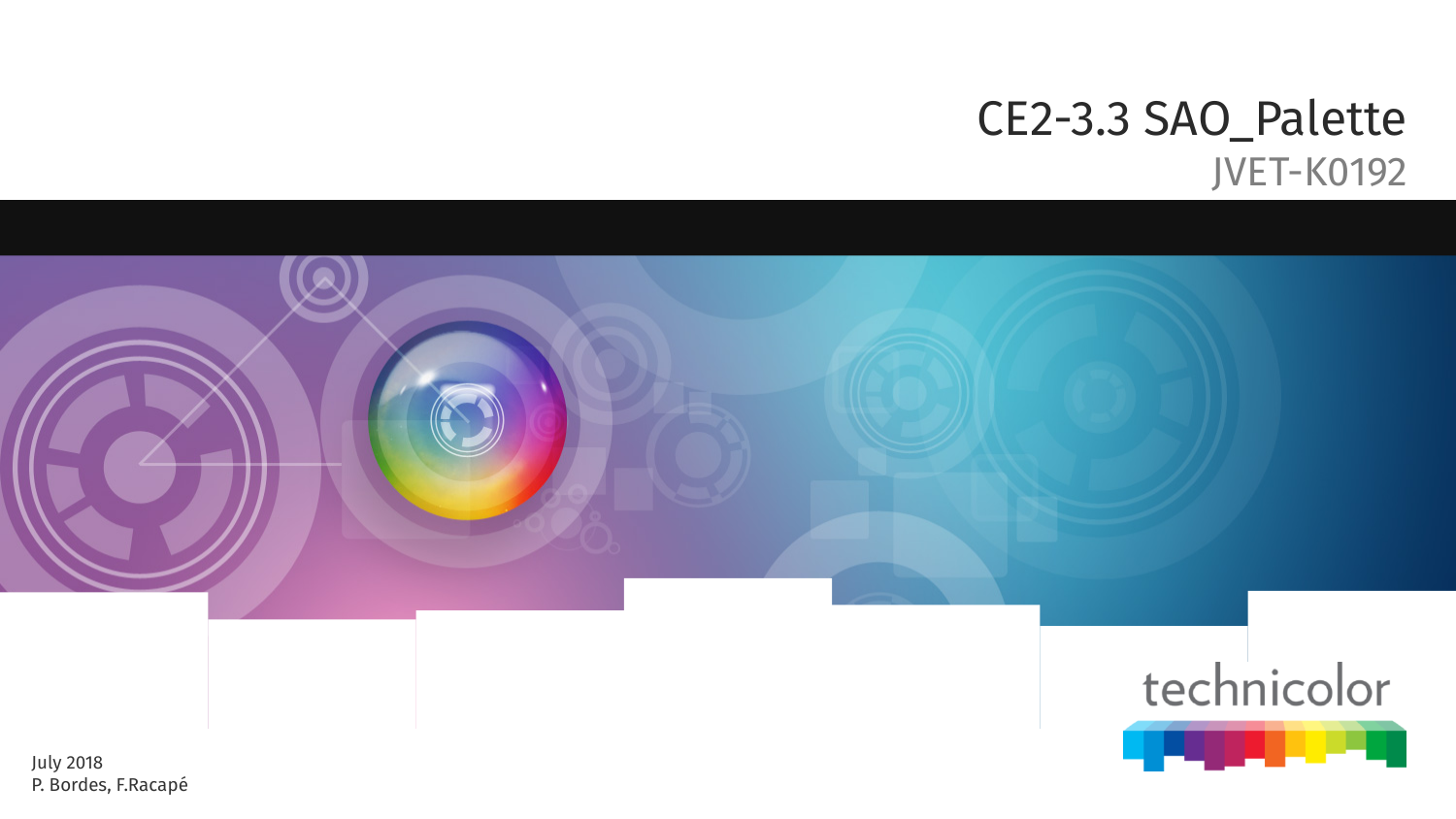

# CE2-3.3 SAO_Palette
JVET-K0192
July 2018
P. Bordes, F.Racapé